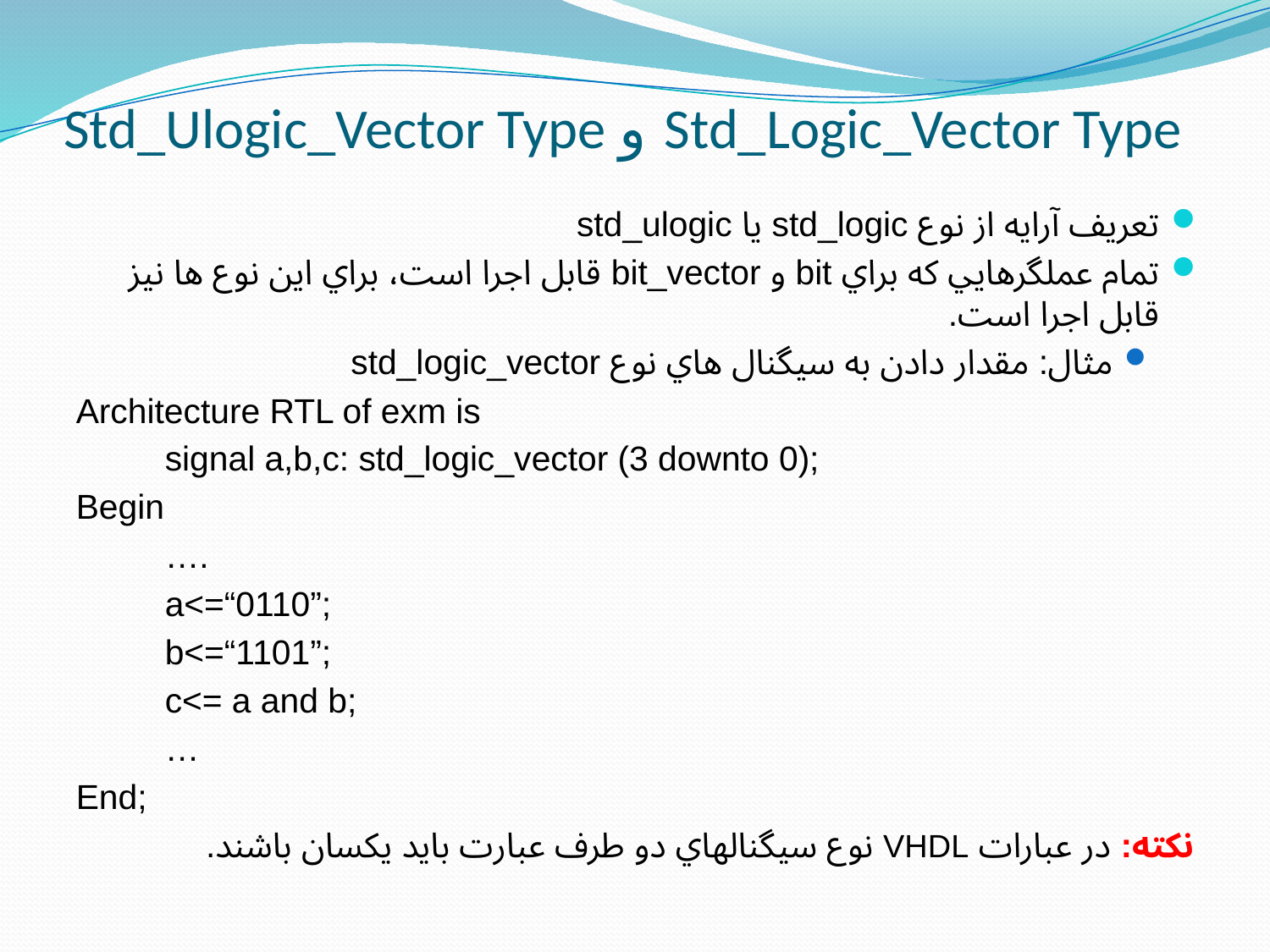

# Std_Ulogic_Vector Type و Std_Logic_Vector Type
تعريف آرايه از نوع std_logic يا std_ulogic
تمام عملگرهايي که براي bit و bit_vector قابل اجرا است، براي اين نوع ها نيز قابل اجرا است.
مثال: مقدار دادن به سيگنال هاي نوع std_logic_vector
Architecture RTL of exm is
	signal a,b,c: std_logic_vector (3 downto 0);
Begin
	….
	a<=“0110”;
	b<=“1101”;
	c<= a and b;
	…
End;
نکته: در عبارات VHDL نوع سيگنالهاي دو طرف عبارت بايد يکسان باشند.